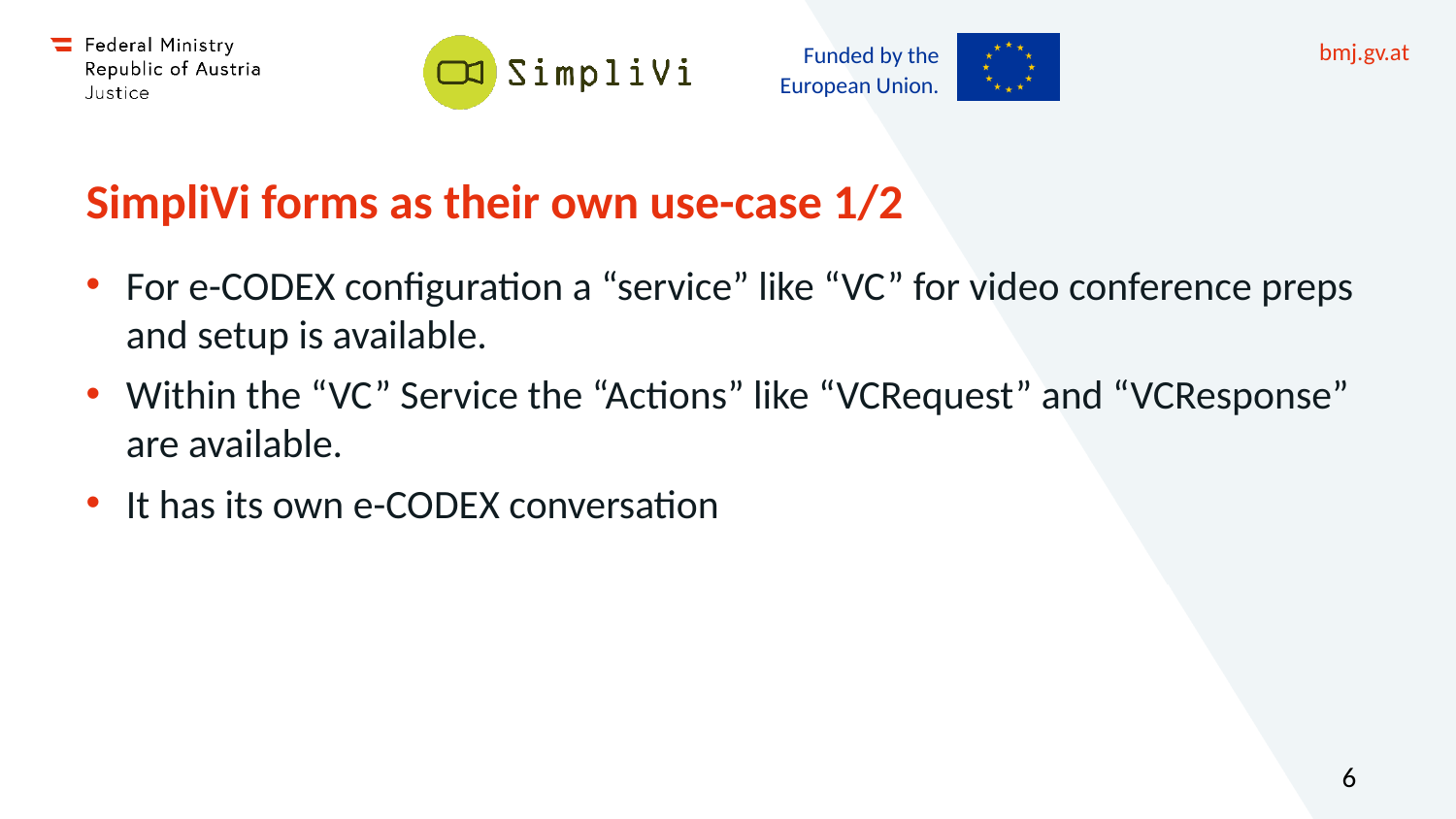

# SimpliVi forms as their own use-case 1/2
For e-CODEX configuration a “service” like “VC” for video conference preps and setup is available.
Within the “VC” Service the “Actions” like “VCRequest” and “VCResponse” are available.
It has its own e-CODEX conversation
6